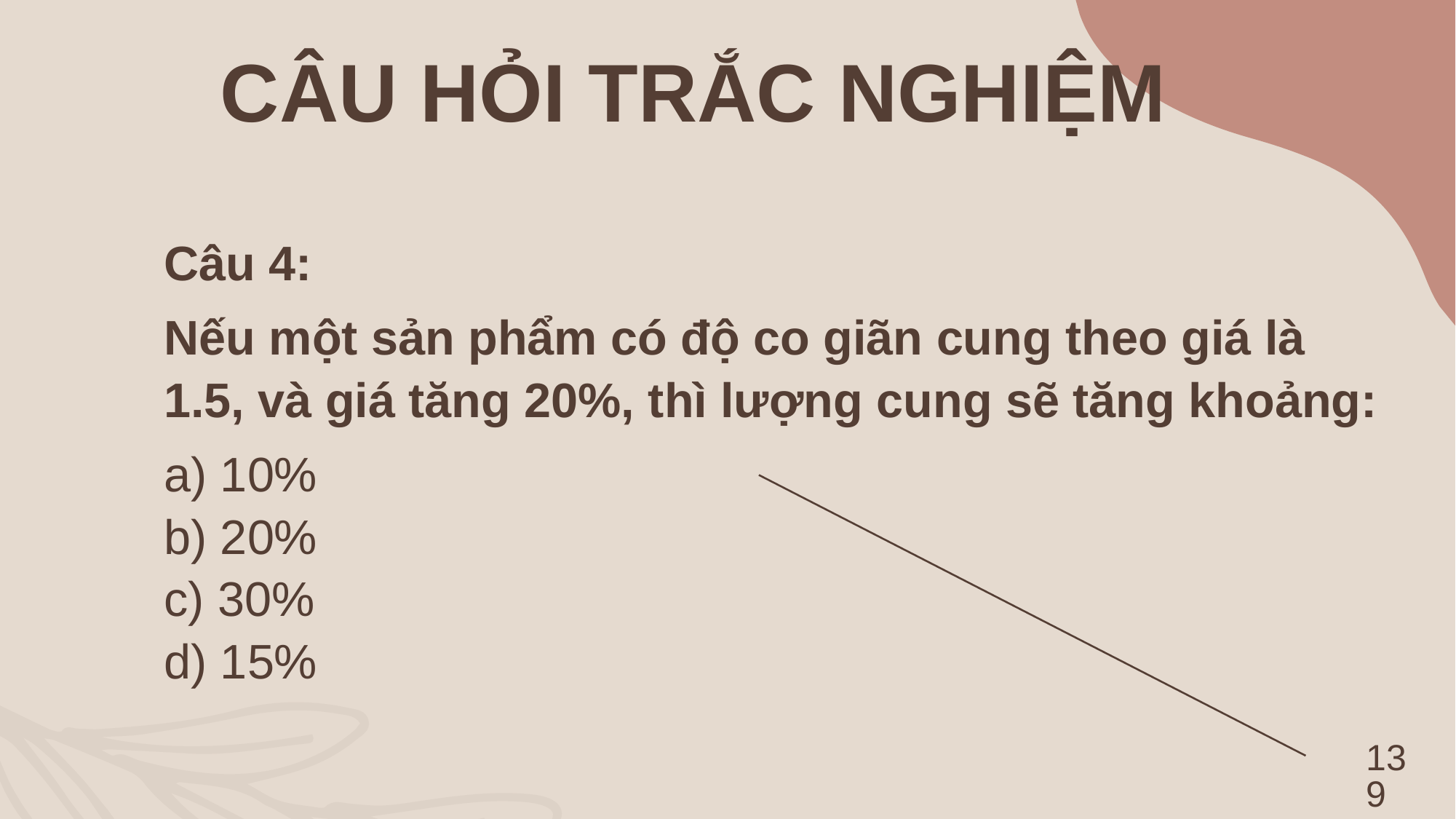

CÂU HỎI TRẮC NGHIỆM
Câu 4:
Nếu một sản phẩm có độ co giãn cung theo giá là 1.5, và giá tăng 20%, thì lượng cung sẽ tăng khoảng:
a) 10%
b) 20%
c) 30%
d) 15%
139